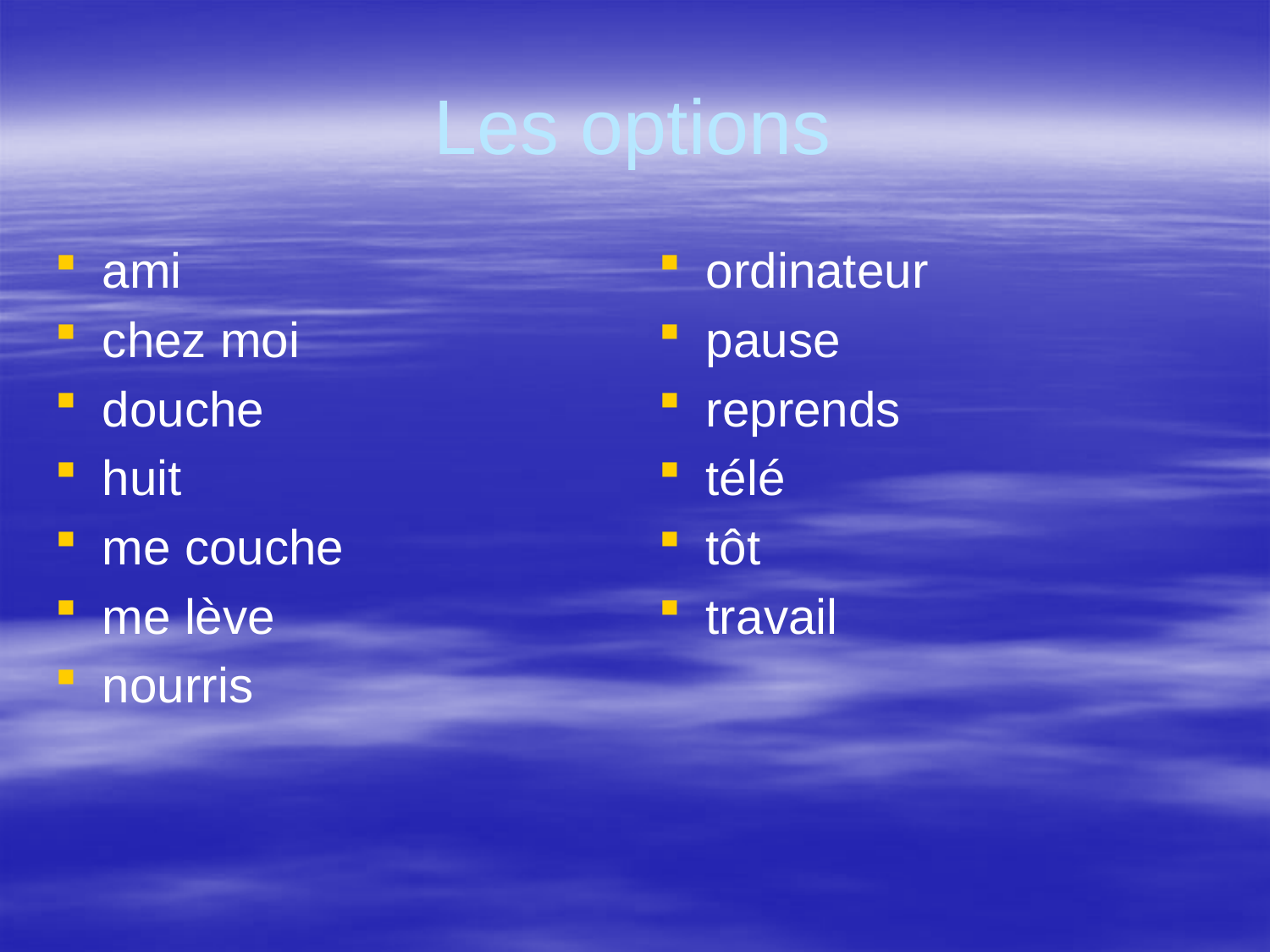

# Les options
ami
chez moi
douche
huit
me couche
me lève
nourris

ordinateur
pause
reprends
télé
tôt
travail